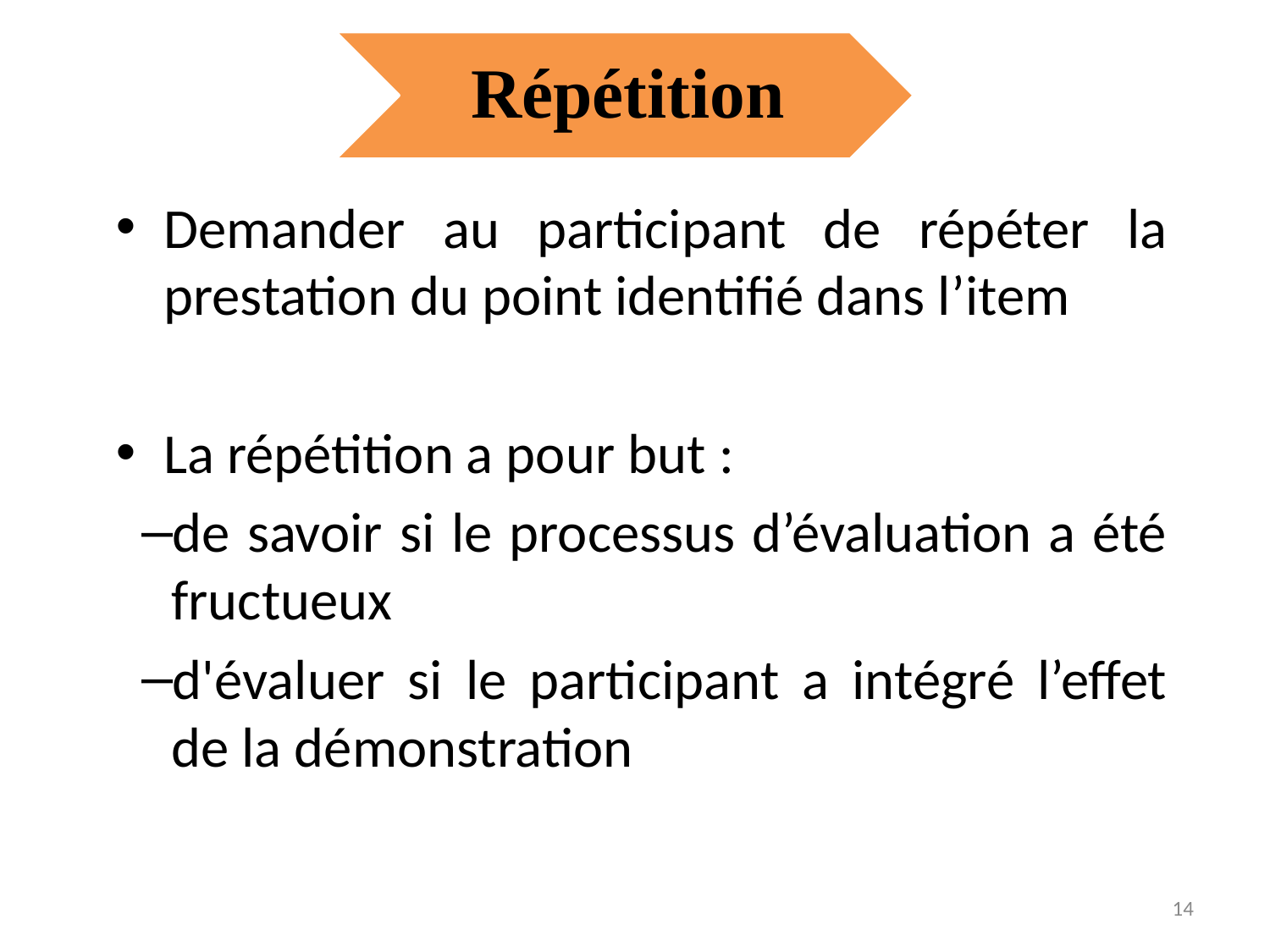

Répétition
Demander au participant de répéter la prestation du point identifié dans l’item

La répétition a pour but :
de savoir si le processus d’évaluation a été fructueux
d'évaluer si le participant a intégré l’effet de la démonstration
14